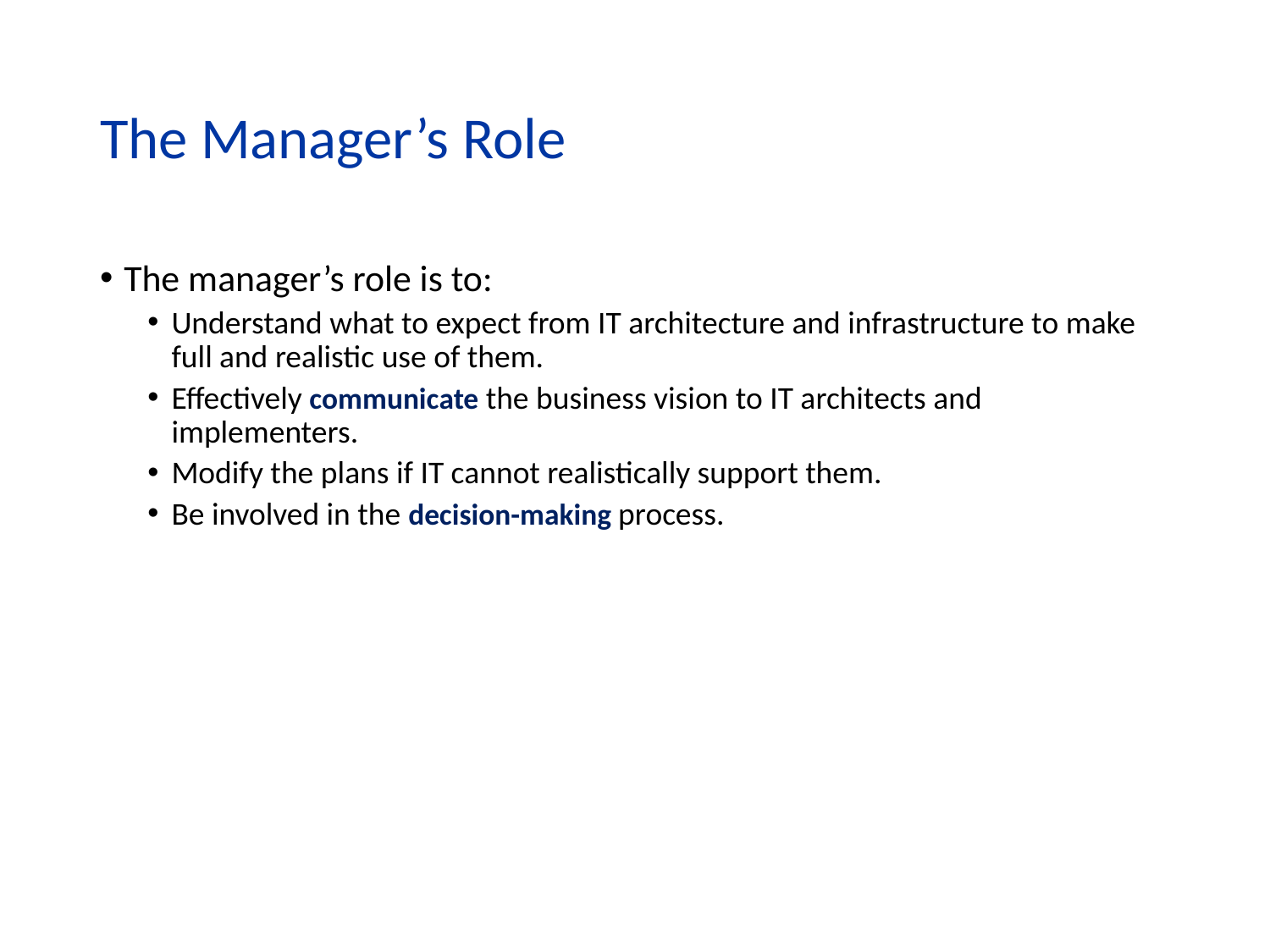

# The Manager’s Role
The manager’s role is to:
Understand what to expect from IT architecture and infrastructure to make full and realistic use of them.
Effectively communicate the business vision to IT architects and implementers.
Modify the plans if IT cannot realistically support them.
Be involved in the decision-making process.